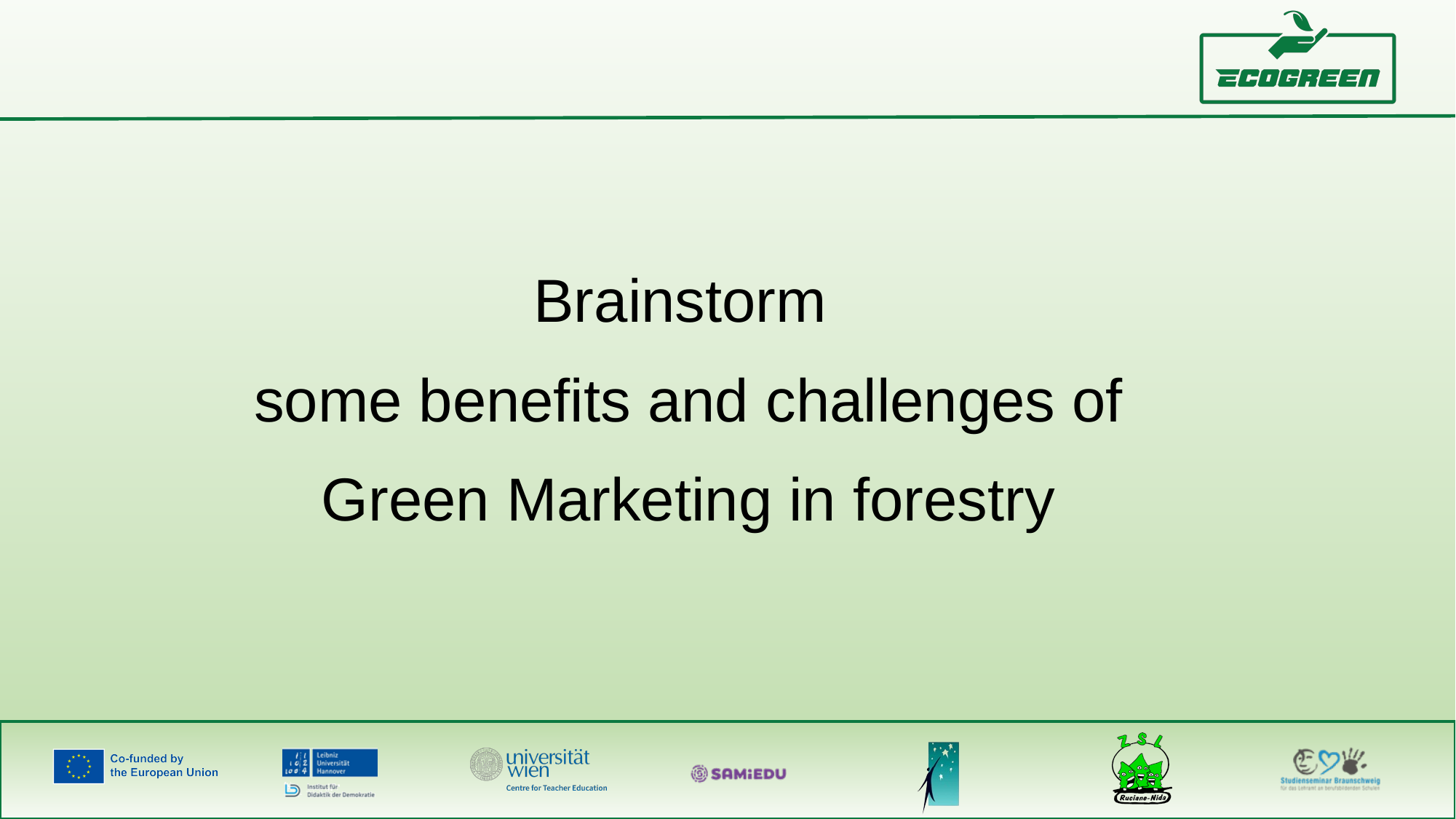

Brainstorm
some benefits and challenges of Green Marketing in forestry